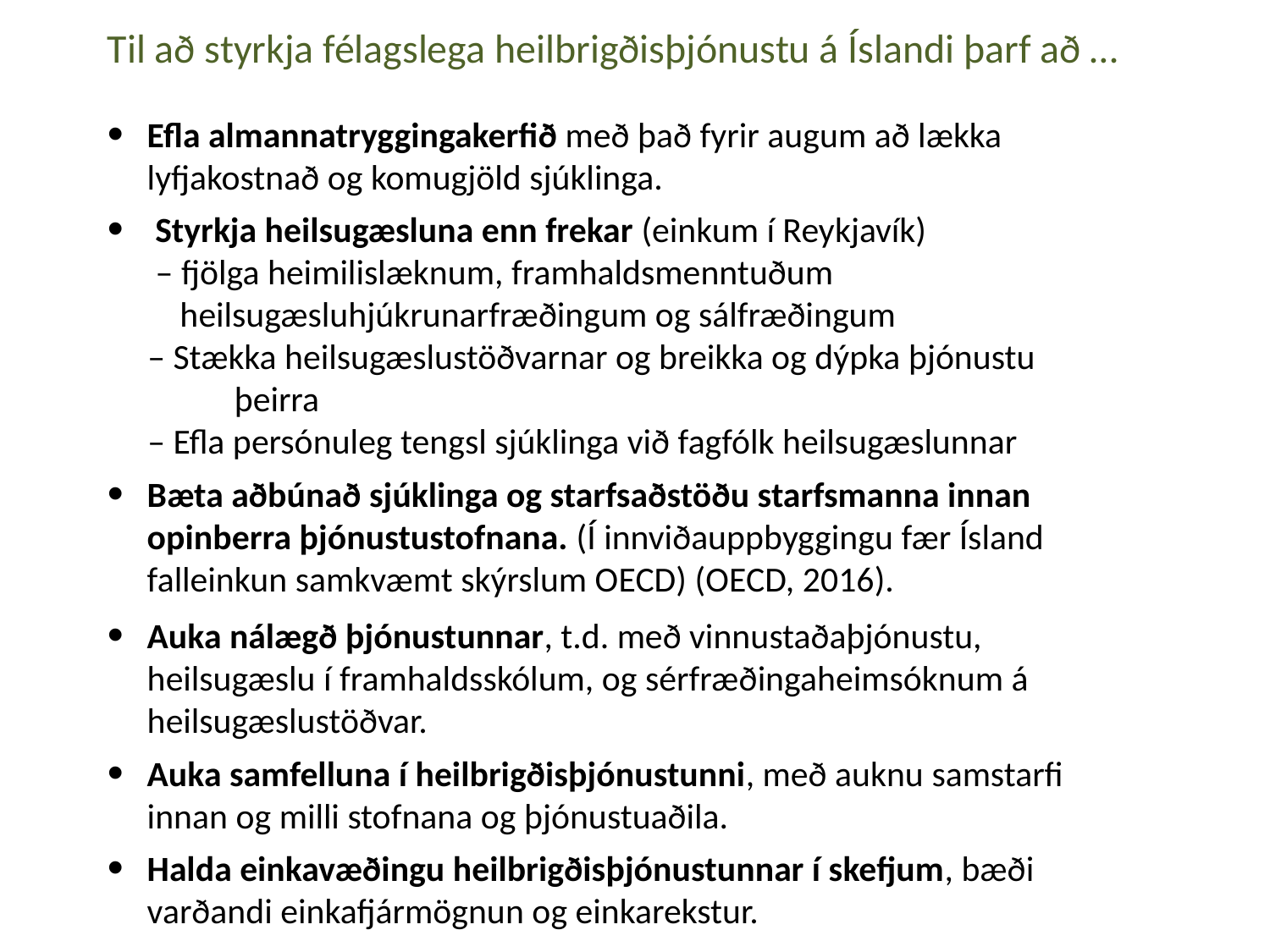

Til að styrkja félagslega heilbrigðisþjónustu á Íslandi þarf að …

Efla almannatryggingakerfið með það fyrir augum að lækka lyfjakostnað og komugjöld sjúklinga.

 Styrkja heilsugæsluna enn frekar (einkum í Reykjavík)
      – fjölga heimilislæknum, framhaldsmenntuðum
         heilsugæsluhjúkrunarfræðingum og sálfræðingum
     – Stækka heilsugæslustöðvarnar og breikka og dýpka þjónustu
	þeirra
     – Efla persónuleg tengsl sjúklinga við fagfólk heilsugæslunnar

Bæta aðbúnað sjúklinga og starfsaðstöðu starfsmanna innan opinberra þjónustustofnana. (Í innviðauppbyggingu fær Ísland falleinkun samkvæmt skýrslum OECD) (OECD, 2016).

Auka nálægð þjónustunnar, t.d. með vinnustaðaþjónustu, heilsugæslu í framhaldsskólum, og sérfræðingaheimsóknum á heilsugæslustöðvar.

Auka samfelluna í heilbrigðisþjónustunni, með auknu samstarfi innan og milli stofnana og þjónustuaðila.

Halda einkavæðingu heilbrigðisþjónustunnar í skefjum, bæði varðandi einkafjármögnun og einkarekstur.